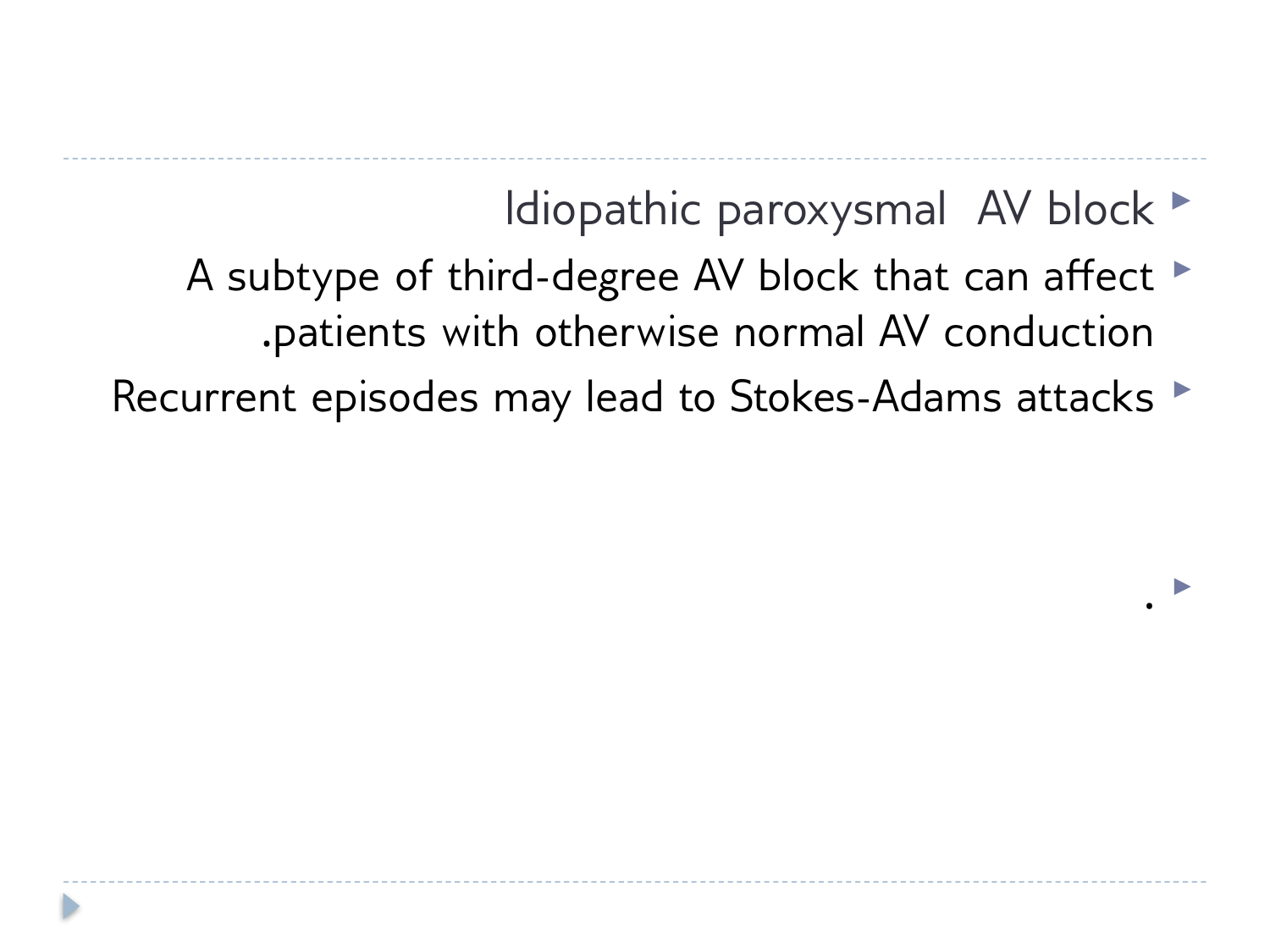

#
Idiopathic paroxysmal  AV block
A subtype of third-degree AV block that can affect patients with otherwise normal AV conduction.
Recurrent episodes may lead to Stokes-Adams attacks

.